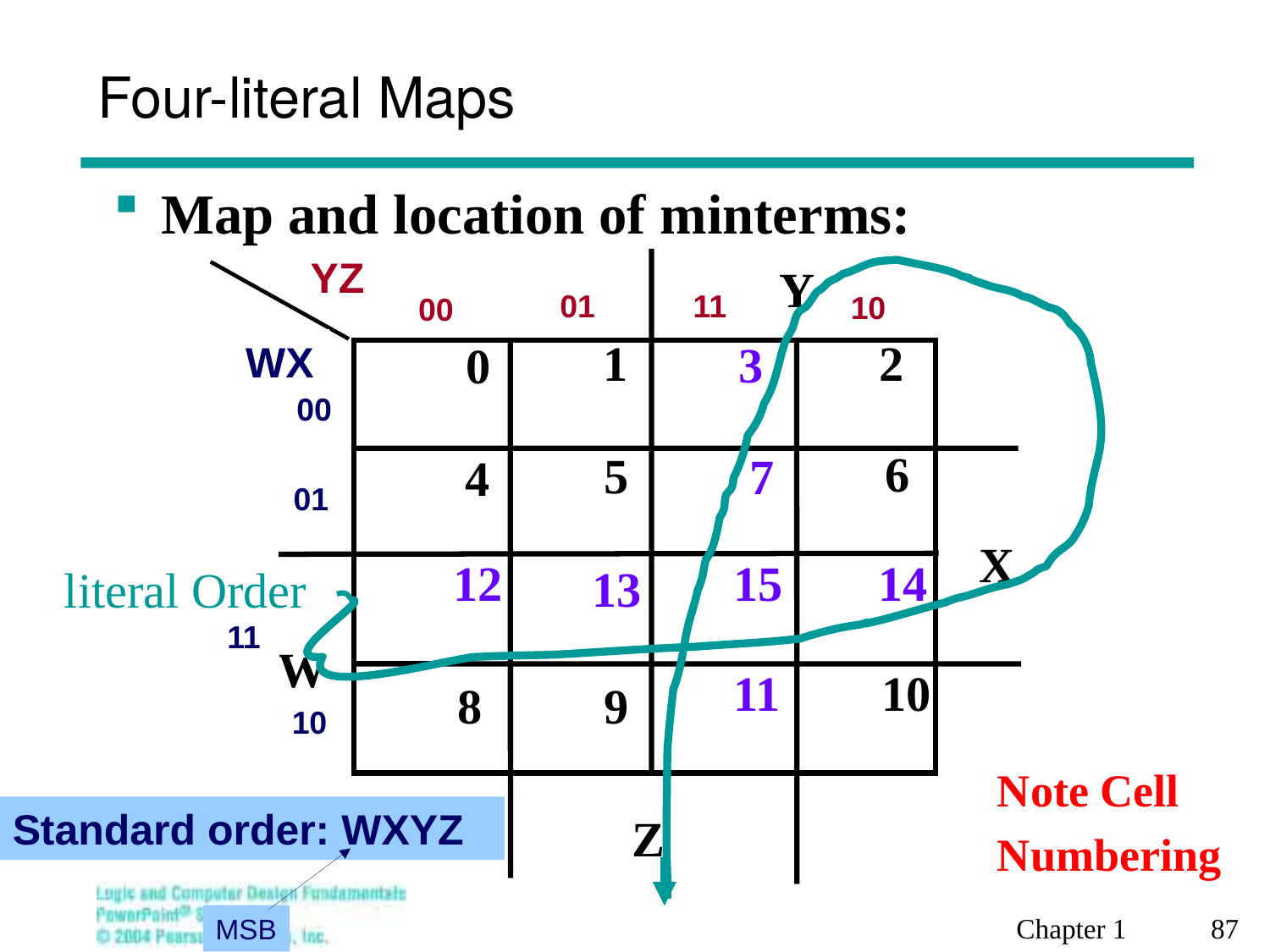

# Four-literal Maps
Map and location of minterms:
YZ

Y
1
2
3
0

6
5
7
4

X
12
15
14
13

W
11
10

8
9
Z

literal Order

11
01
10
00
WX
00
01
11
10
Note Cell
Numbering
Standard order: WXYZ

Chapter 1            87
MSB